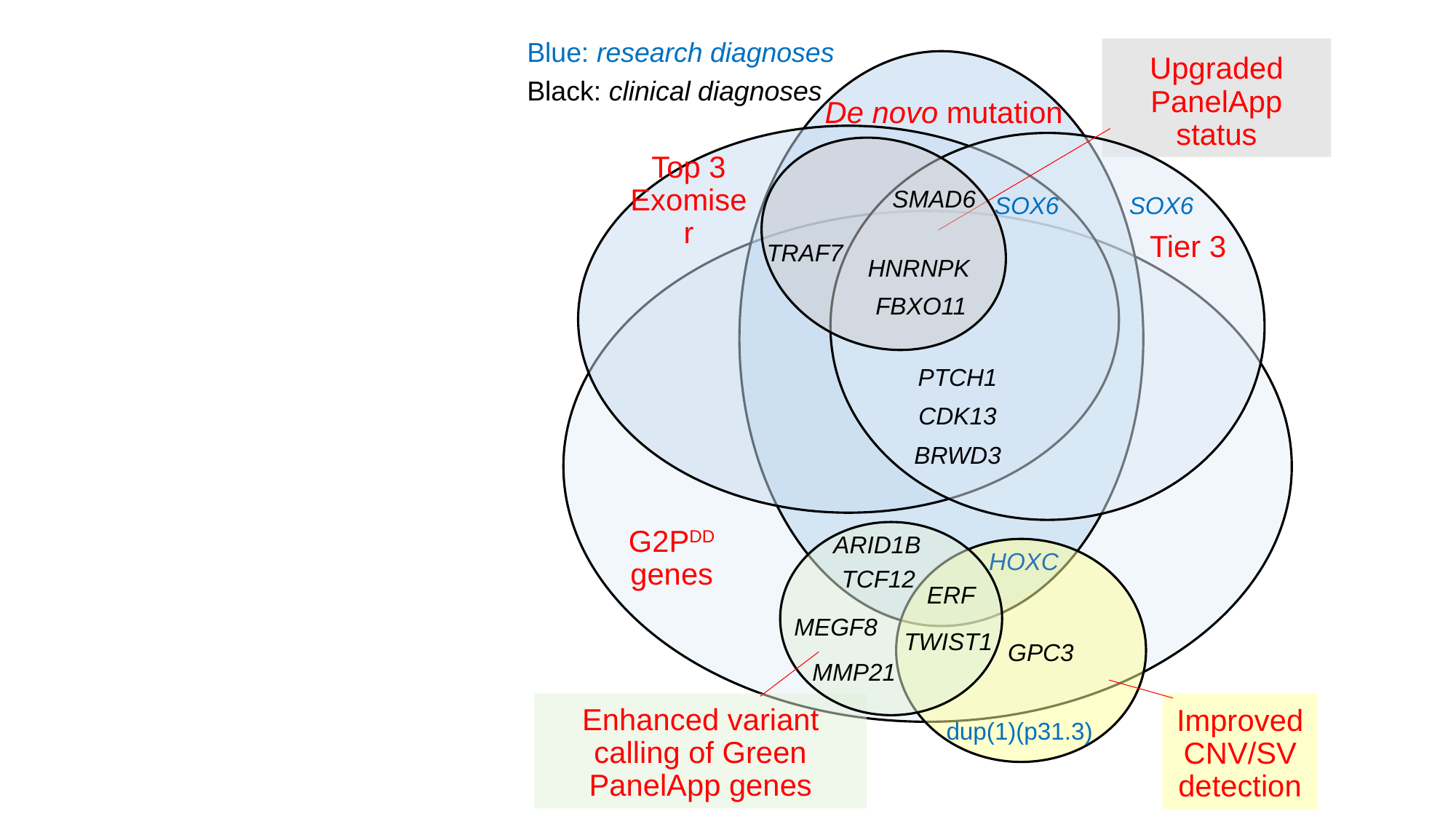

De novo mutation
Upgraded PanelApp status

Blue: research diagnoses
Black: clinical diagnoses

# Top 3 Exomiser

SMAD6
SOX6
SOX6
Tier 3

TRAF7
HNRNPK
FBXO11
PTCH1
CDK13
BRWD3
G2PDD genes
ARID1B

HOXC

TCF12
ERF
MEGF8
TWIST1
GPC3
MMP21
Enhanced variant calling of Green PanelApp genes
Improved CNV/SV detection
dup(1)(p31.3)